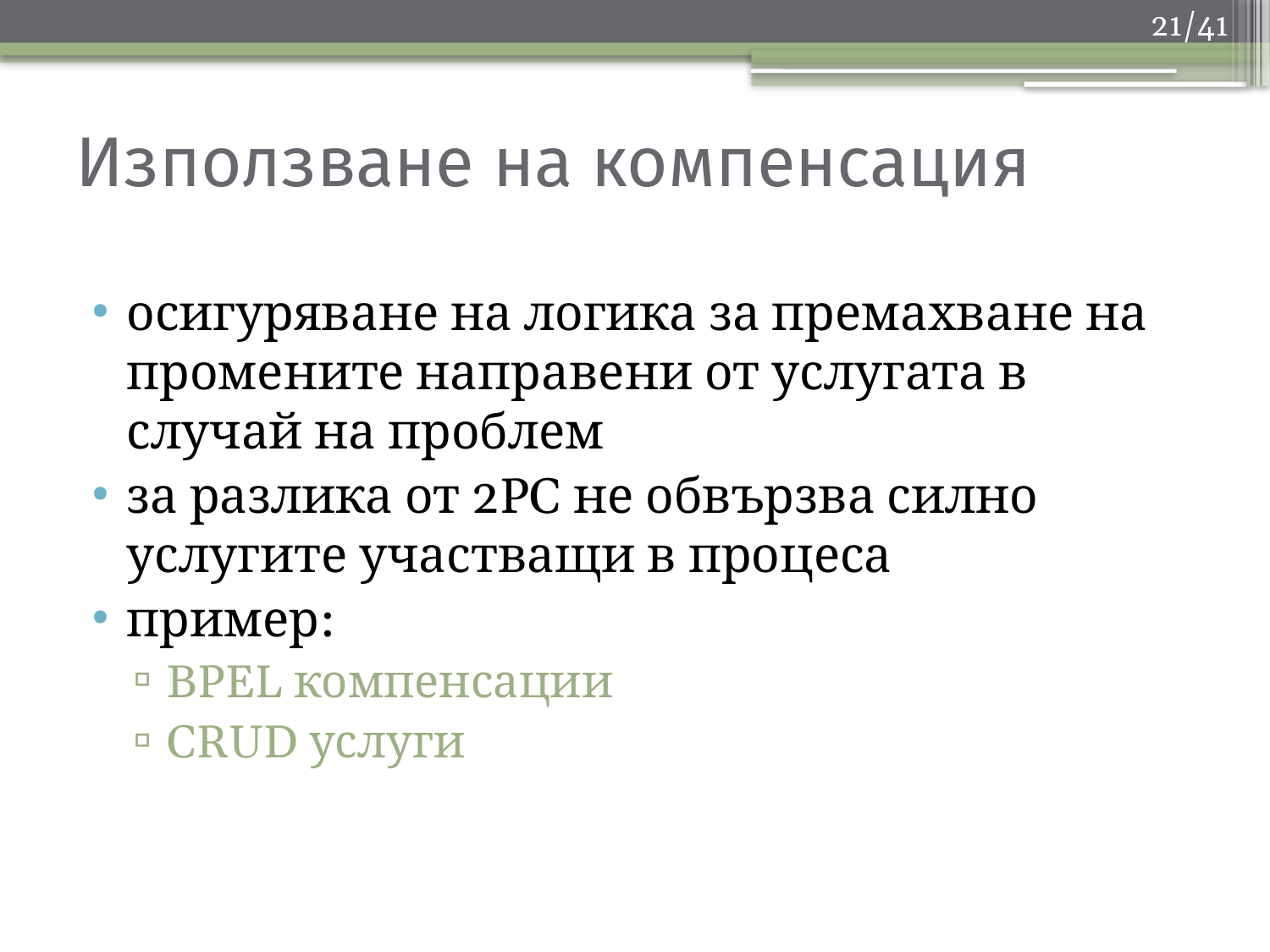

21/41
Използване на компенсация
осигуряване на логика за премахване на промените направени от услугата в случай на проблем
за разлика от 2PC не обвързва силно услугите участващи в процеса
пример:
BPEL компенсации
CRUD услуги